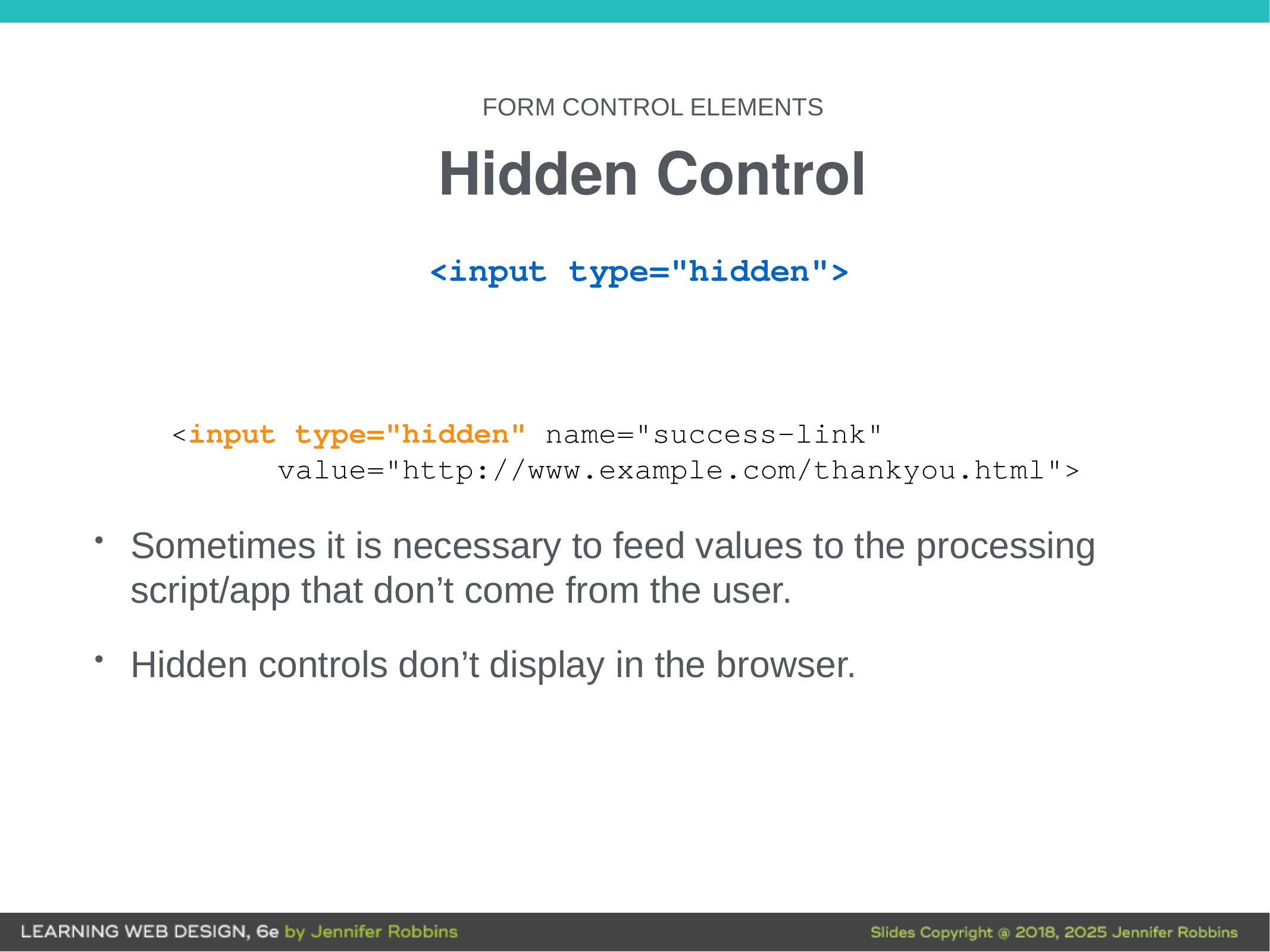

# FORM CONTROL ELEMENTS
Hidden Control
<input type="hidden">
<input type="hidden" name="success-link"
      value="http://www.example.com/thankyou.html">
Sometimes it is necessary to feed values to the processing script/app that don’t come from the user.
Hidden controls don’t display in the browser.